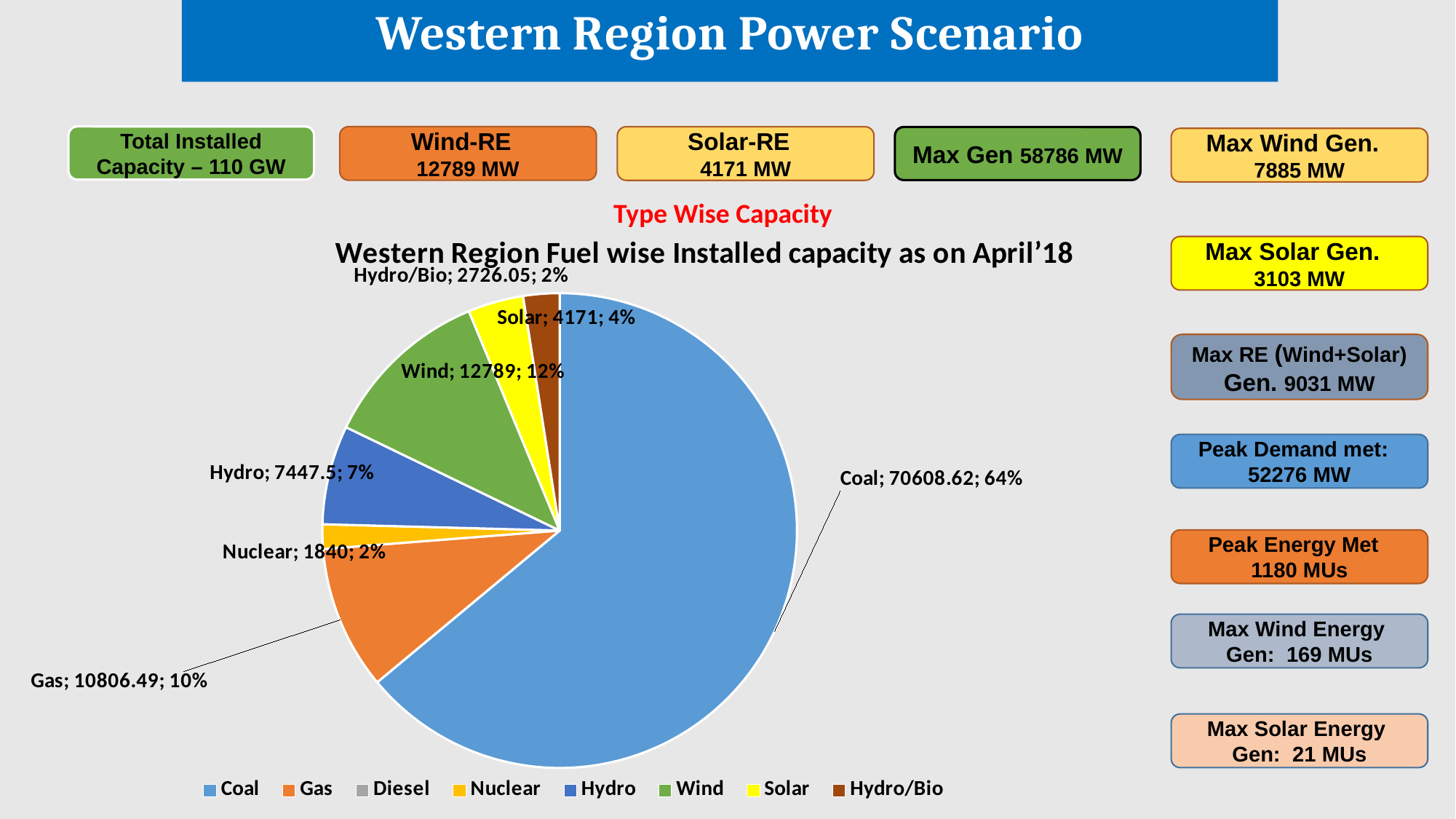

Western Region Power Scenario
Total Installed Capacity – 110 GW
Wind-RE
12789 MW
Solar-RE
4171 MW
Max Gen 58786 MW
Max Wind Gen.
7885 MW
Type Wise Capacity

[unsupported chart]

[unsupported chart]

Max Solar Gen.
3103 MW
Max RE (Wind+Solar) Gen. 9031 MW
Peak Demand met:
52276 MW
Peak Energy Met
1180 MUs
Max Wind Energy
Gen:  169 MUs
Max Solar Energy
Gen:  21 MUs